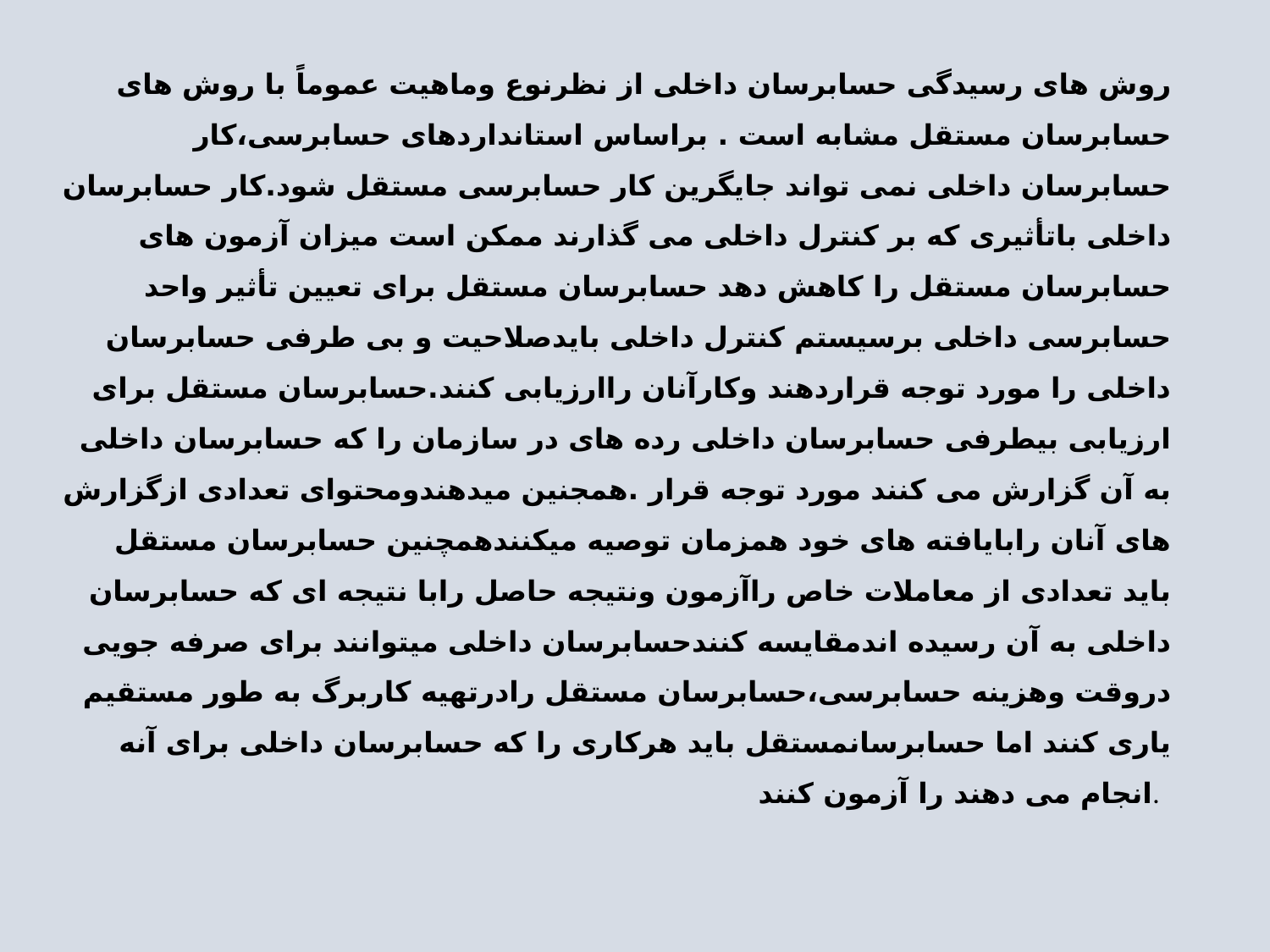

# روش های رسیدگی حسابرسان داخلی از نظرنوع وماهیت عموماً با روش های حسابرسان مستقل مشابه است . براساس استانداردهای حسابرسی،کار حسابرسان داخلی نمی تواند جایگرین کار حسابرسی مستقل شود.کار حسابرسان داخلی باتأثیری که بر کنترل داخلی می گذارند ممکن است میزان آزمون های حسابرسان مستقل را کاهش دهد حسابرسان مستقل برای تعیین تأثیر واحد حسابرسی داخلی برسیستم کنترل داخلی بایدصلاحیت و بی طرفی حسابرسان داخلی را مورد توجه قراردهند وکارآنان راارزیابی کنند.حسابرسان مستقل برای ارزیابی بیطرفی حسابرسان داخلی رده های در سازمان را که حسابرسان داخلی به آن گزارش می کنند مورد توجه قرار .همجنین میدهندومحتوای تعدادی ازگزارش های آنان رابایافته های خود همزمان توصیه میکنندهمچنین حسابرسان مستقل باید تعدادی از معاملات خاص راآزمون ونتیجه حاصل رابا نتیجه ای که حسابرسان داخلی به آن رسیده اندمقایسه کنندحسابرسان داخلی میتوانند برای صرفه جویی دروقت وهزینه حسابرسی،حسابرسان مستقل رادرتهیه کاربرگ به طور مستقیم یاری کنند اما حسابرسانمستقل باید هرکاری را که حسابرسان داخلی برای آنه انجام می دهند را آزمون کنند.